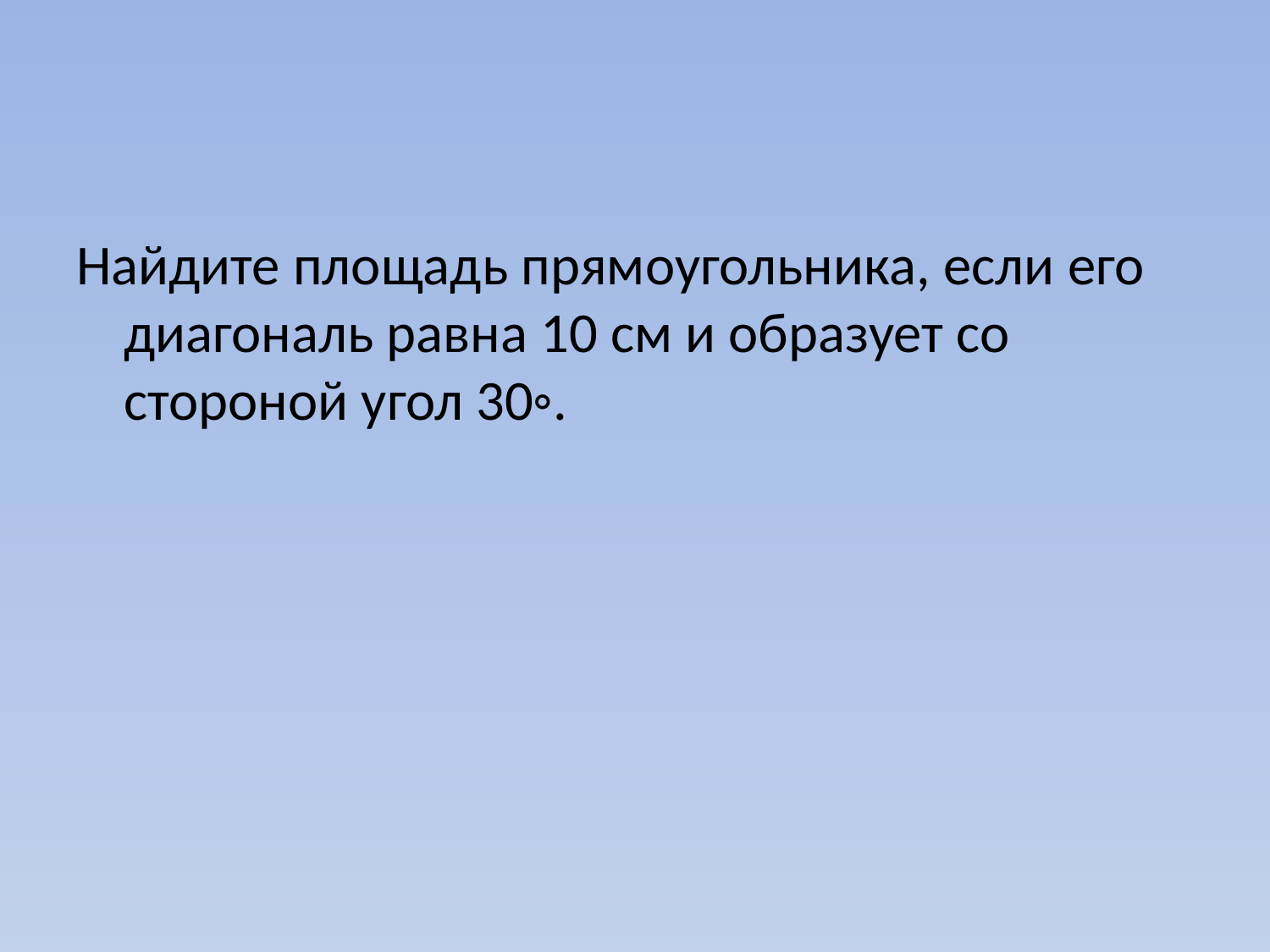

#
Найдите площадь прямоугольника, если его диагональ равна 10 см и образует со стороной угол 30◦.